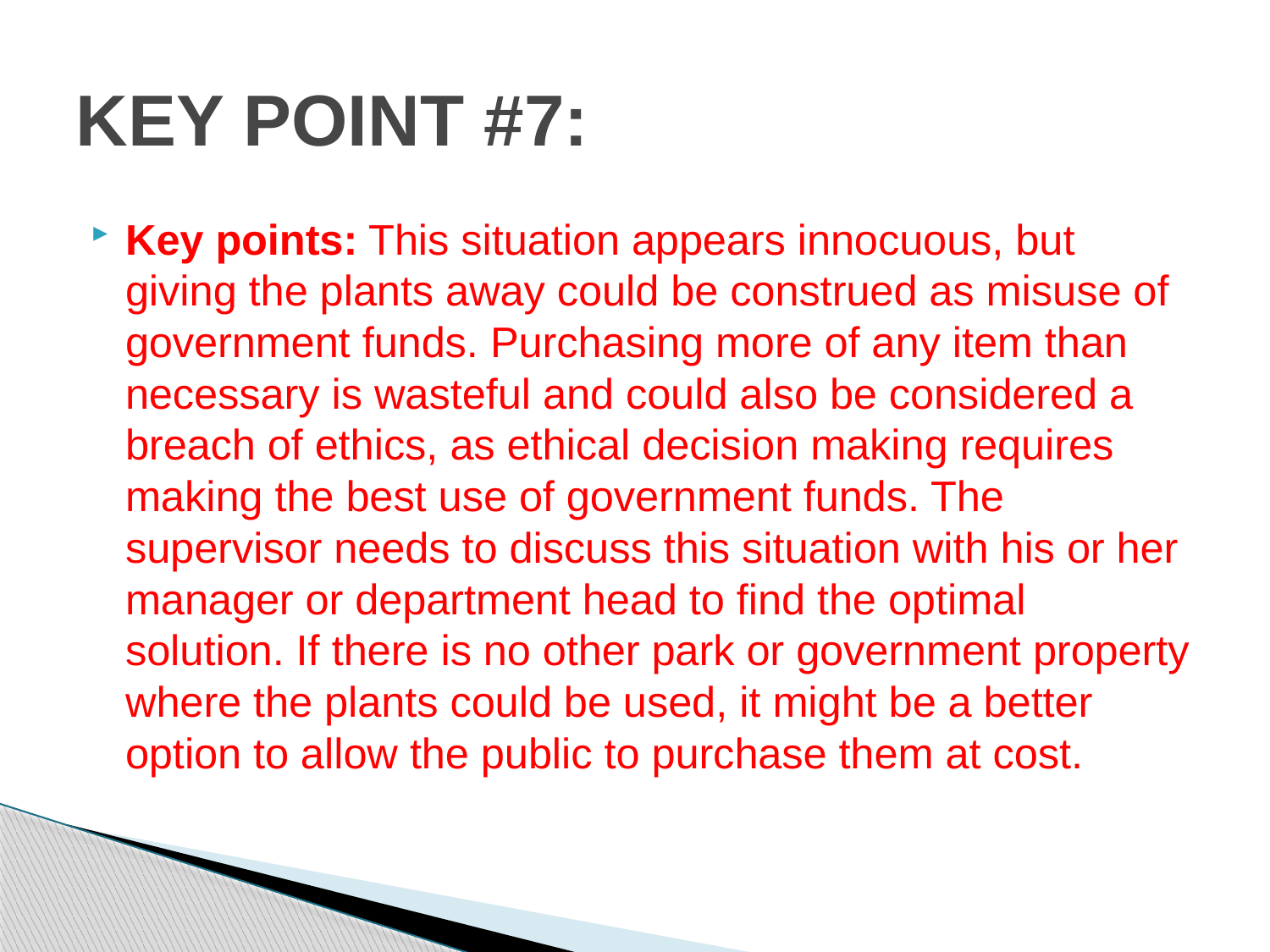

# KEY POINT #7:
Key points: This situation appears innocuous, but giving the plants away could be construed as misuse of government funds. Purchasing more of any item than necessary is wasteful and could also be considered a breach of ethics, as ethical decision making requires making the best use of government funds. The supervisor needs to discuss this situation with his or her manager or department head to find the optimal solution. If there is no other park or government property where the plants could be used, it might be a better option to allow the public to purchase them at cost.